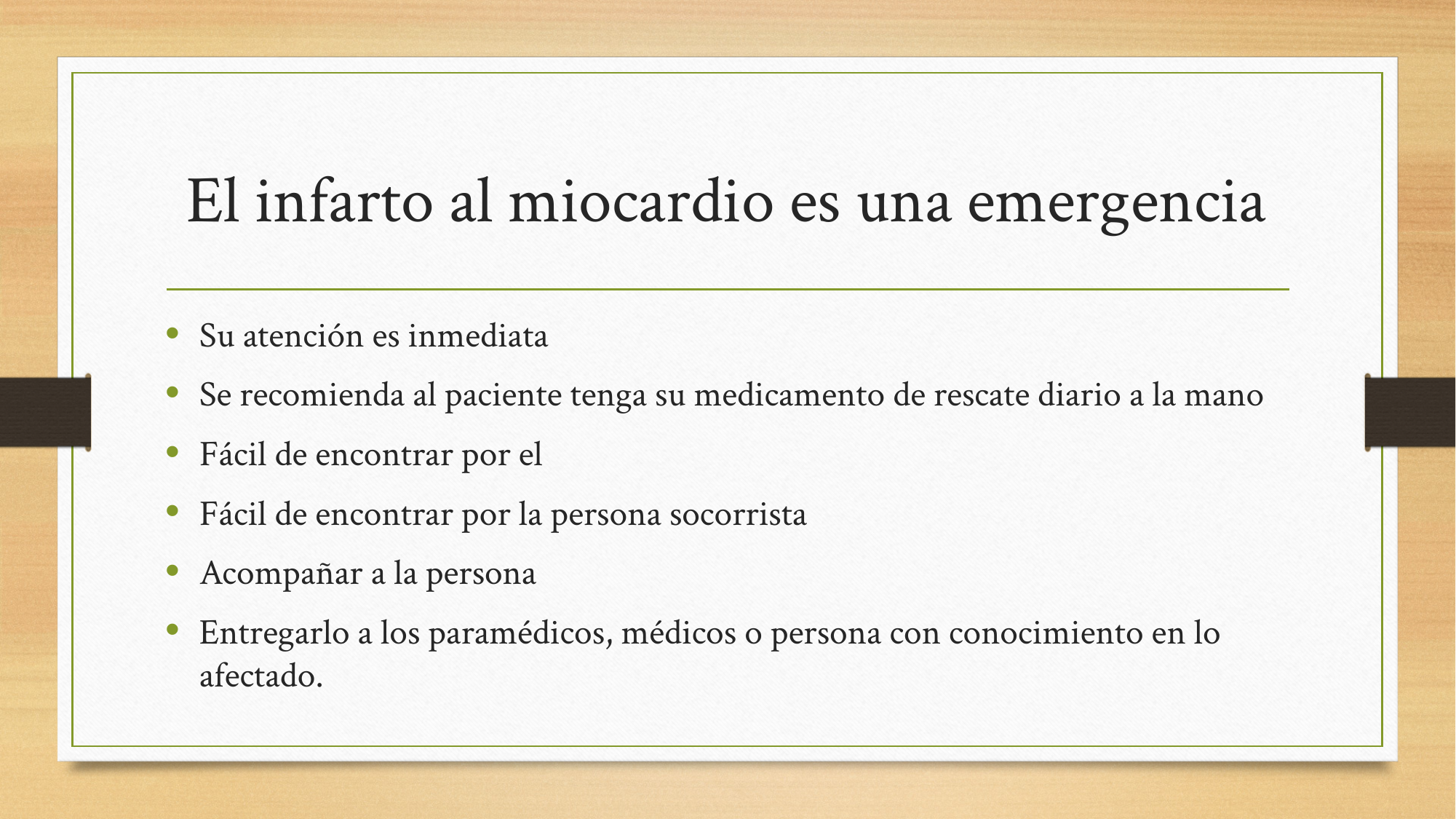

# El infarto al miocardio es una emergencia
Su atención es inmediata
Se recomienda al paciente tenga su medicamento de rescate diario a la mano
Fácil de encontrar por el
Fácil de encontrar por la persona socorrista
Acompañar a la persona
Entregarlo a los paramédicos, médicos o persona con conocimiento en lo afectado.